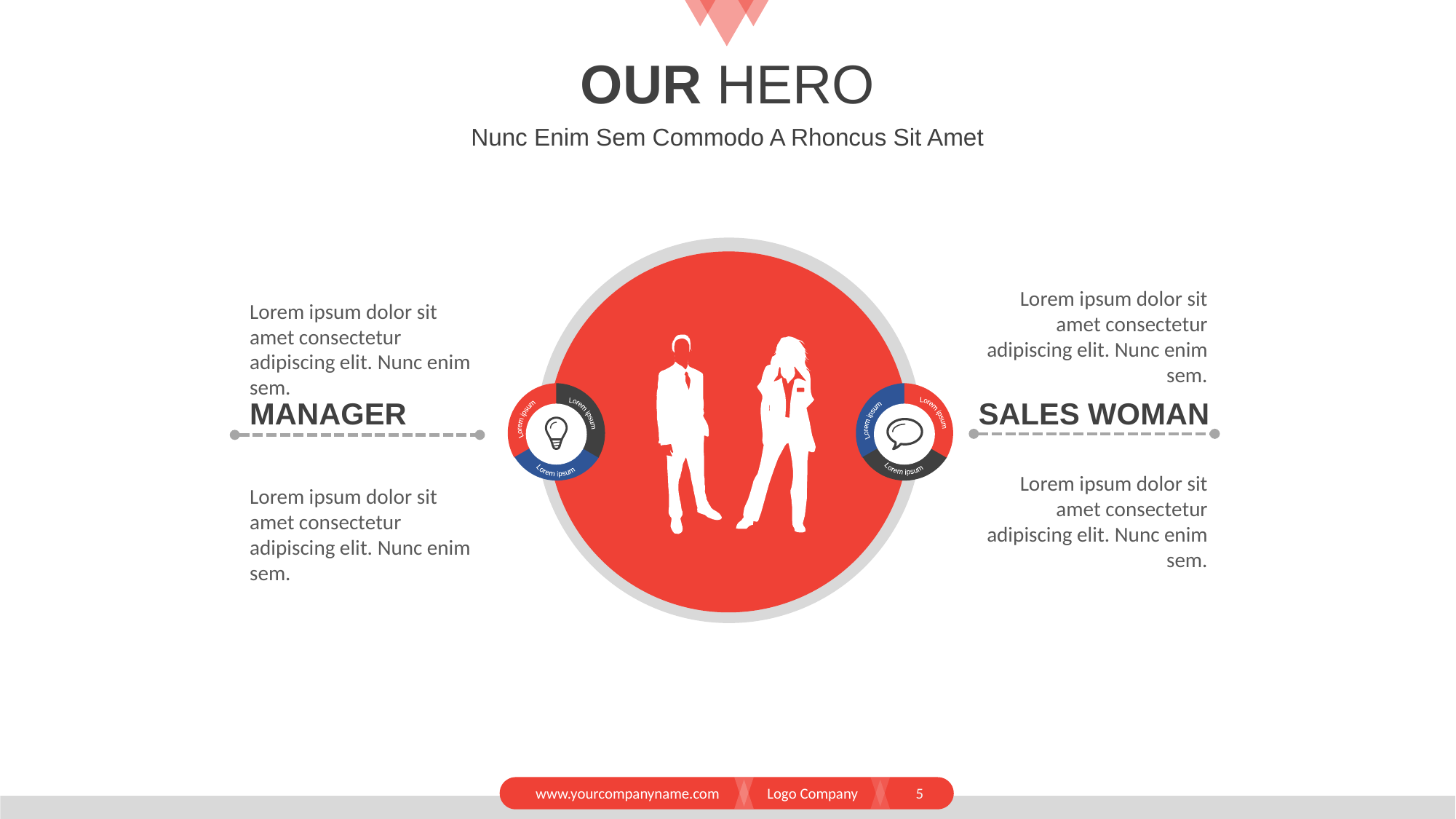

# OUR HERO
Nunc Enim Sem Commodo A Rhoncus Sit Amet

Lorem ipsum dolor sit amet consectetur adipiscing elit. Nunc enim sem.
Lorem ipsum dolor sit amet consectetur adipiscing elit. Nunc enim sem.

Lorem ipsum
Lorem ipsum

Lorem ipsum

Lorem ipsum
Lorem ipsum

Lorem ipsum

MANAGER
SALES WOMAN

Lorem ipsum dolor sit amet consectetur adipiscing elit. Nunc enim sem.
Lorem ipsum dolor sit amet consectetur adipiscing elit. Nunc enim sem.
5